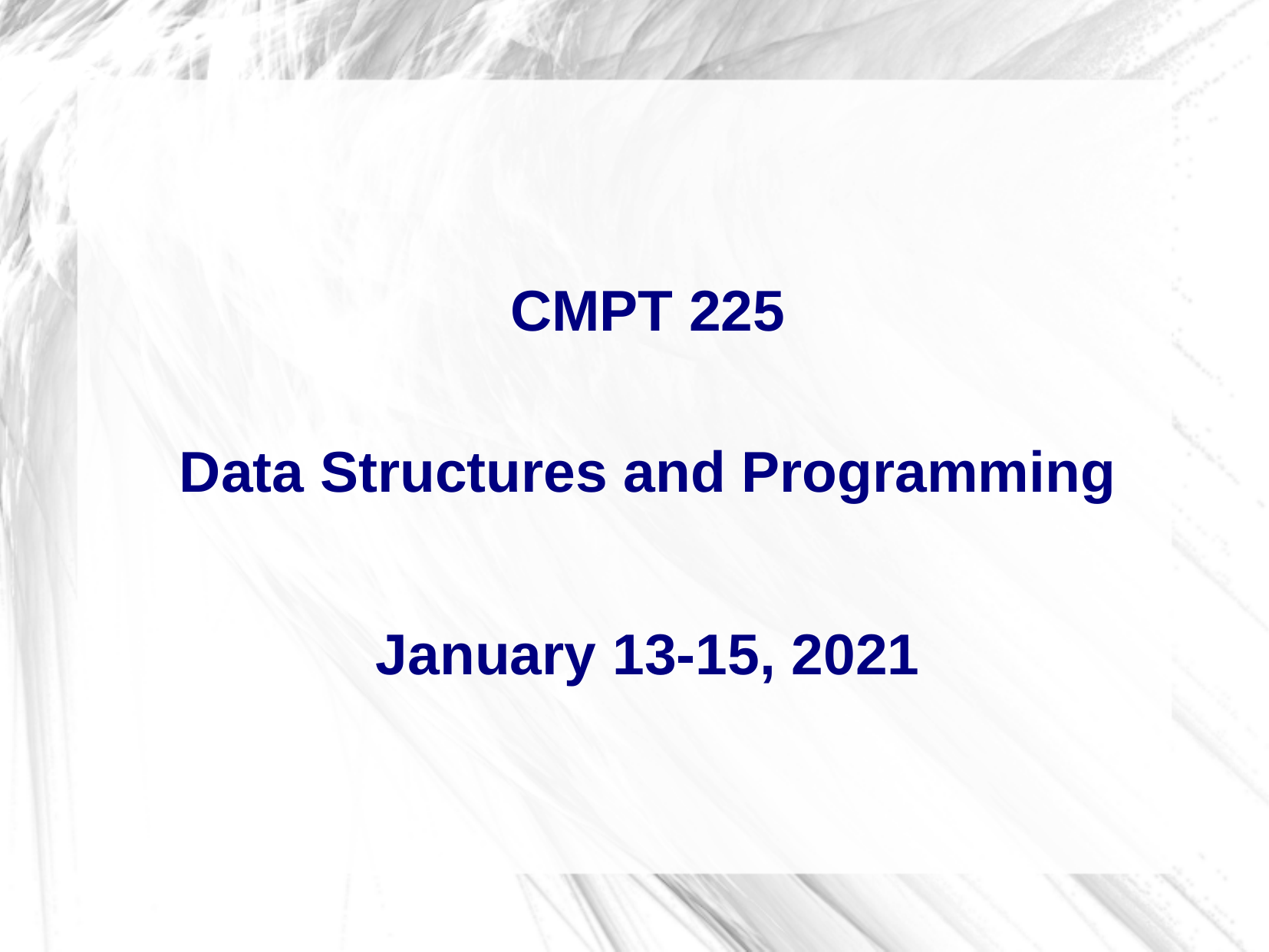

CMPT 225
Data Structures and Programming

January 13-15, 2021